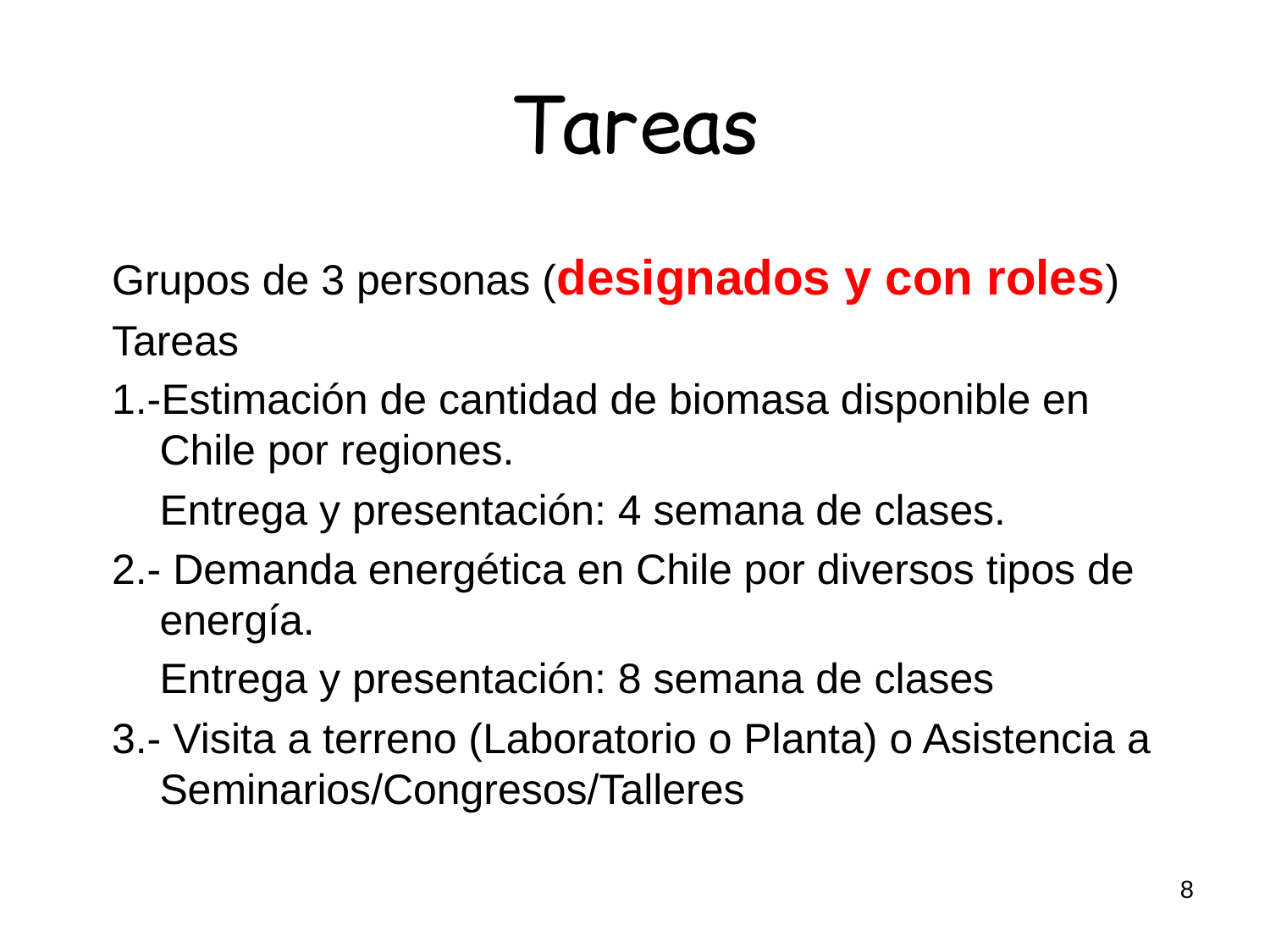

# Tareas

Grupos de 3 personas (designados y con roles)
Tareas
1.-Estimación de cantidad de biomasa disponible en Chile por regiones.
	Entrega y presentación: 4 semana de clases.
2.- Demanda energética en Chile por diversos tipos de energía.
	Entrega y presentación: 8 semana de clases
3.- Visita a terreno (Laboratorio o Planta) o Asistencia a Seminarios/Congresos/Talleres

8